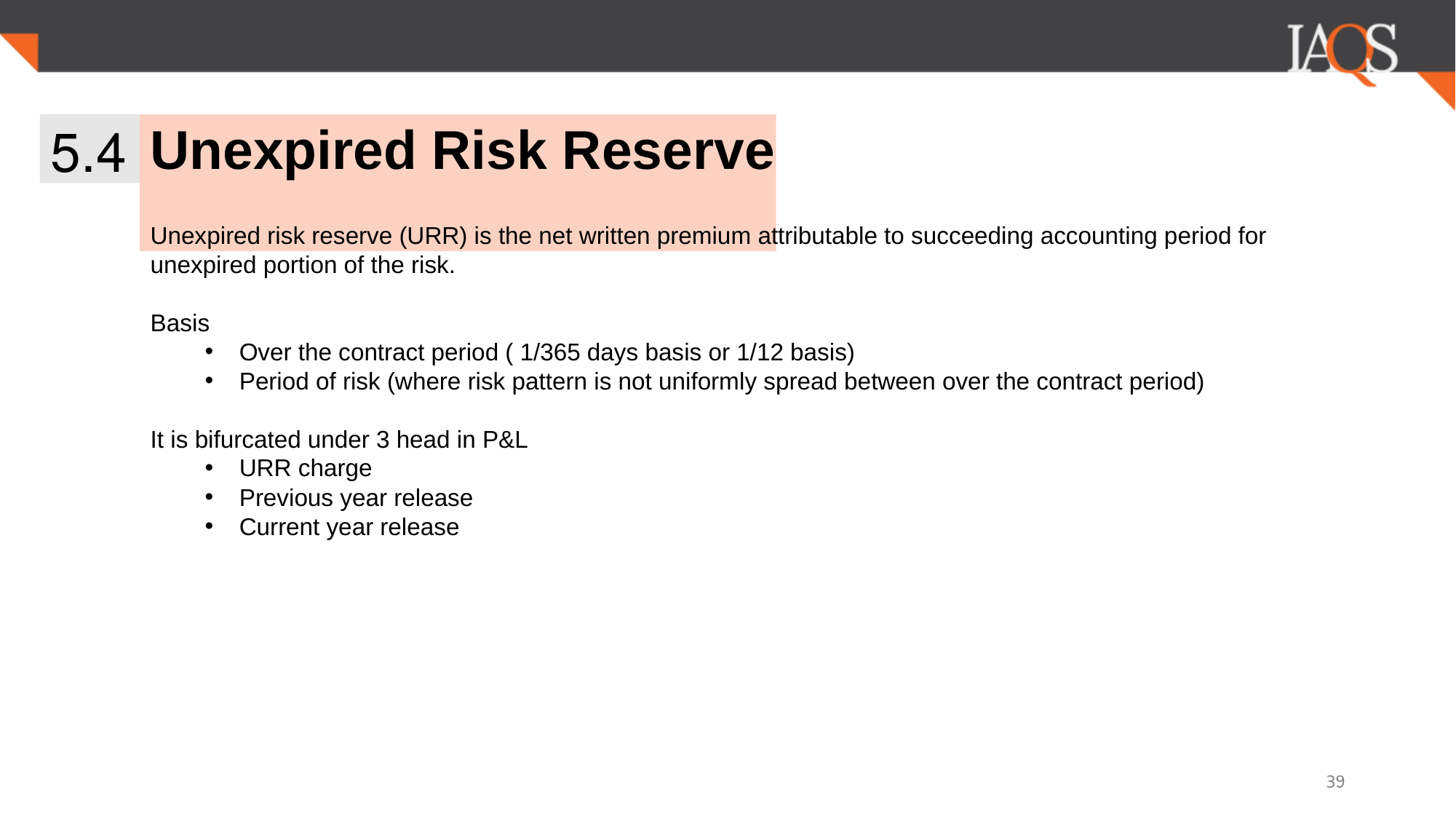

5.4
# Unexpired Risk Reserve
Unexpired risk reserve (URR) is the net written premium attributable to succeeding accounting period for
unexpired portion of the risk.
Basis
Over the contract period ( 1/365 days basis or 1/12 basis)
Period of risk (where risk pattern is not uniformly spread between over the contract period)
It is bifurcated under 3 head in P&L
URR charge
Previous year release
Current year release
39